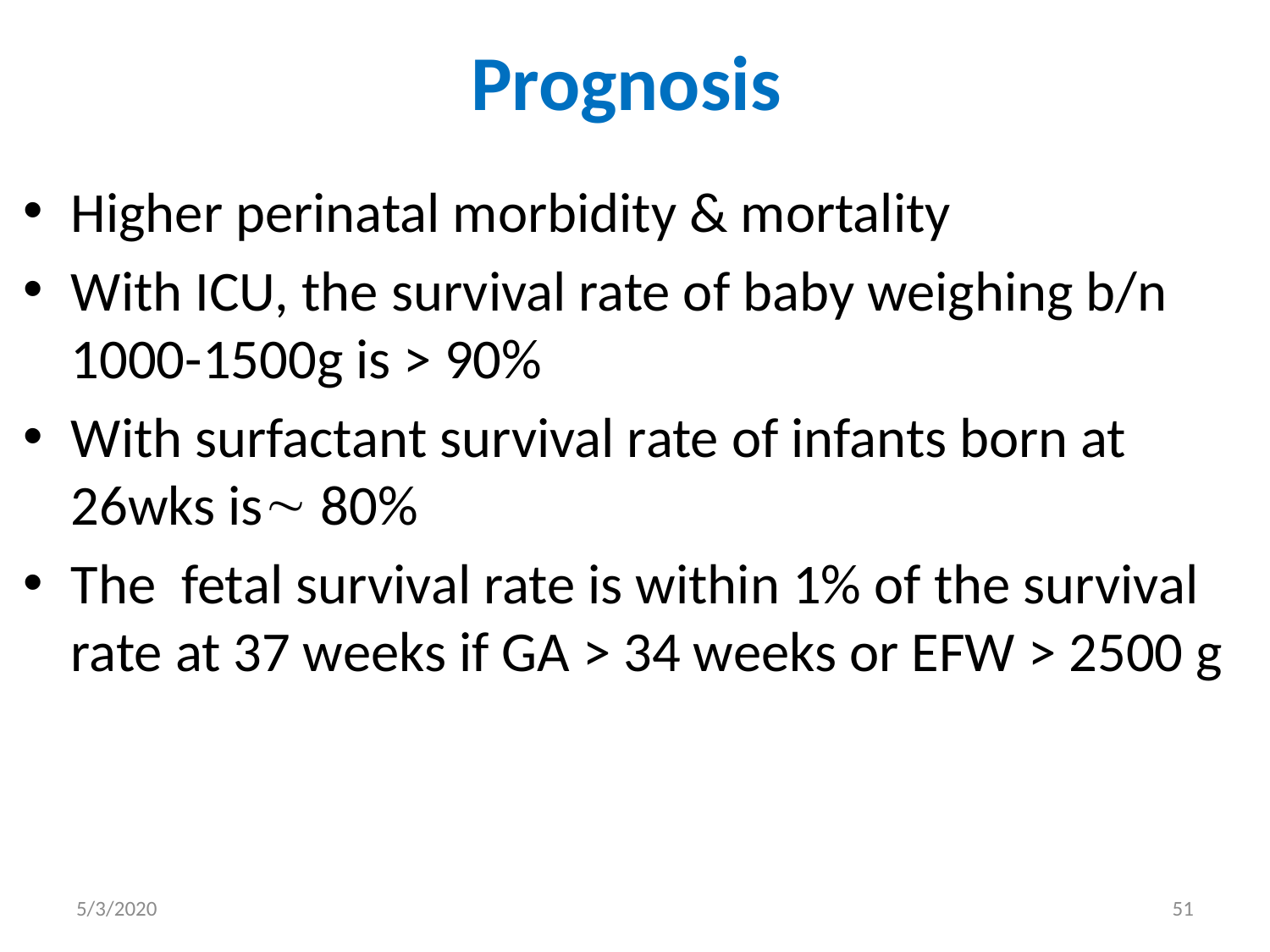

# Prognosis
Higher perinatal morbidity & mortality
With ICU, the survival rate of baby weighing b/n 1000-1500g is > 90%
With surfactant survival rate of infants born at 26wks is∼ 80%
The  fetal survival rate is within 1% of the survival rate at 37 weeks if GA > 34 weeks or EFW > 2500 g
5/3/2020
51